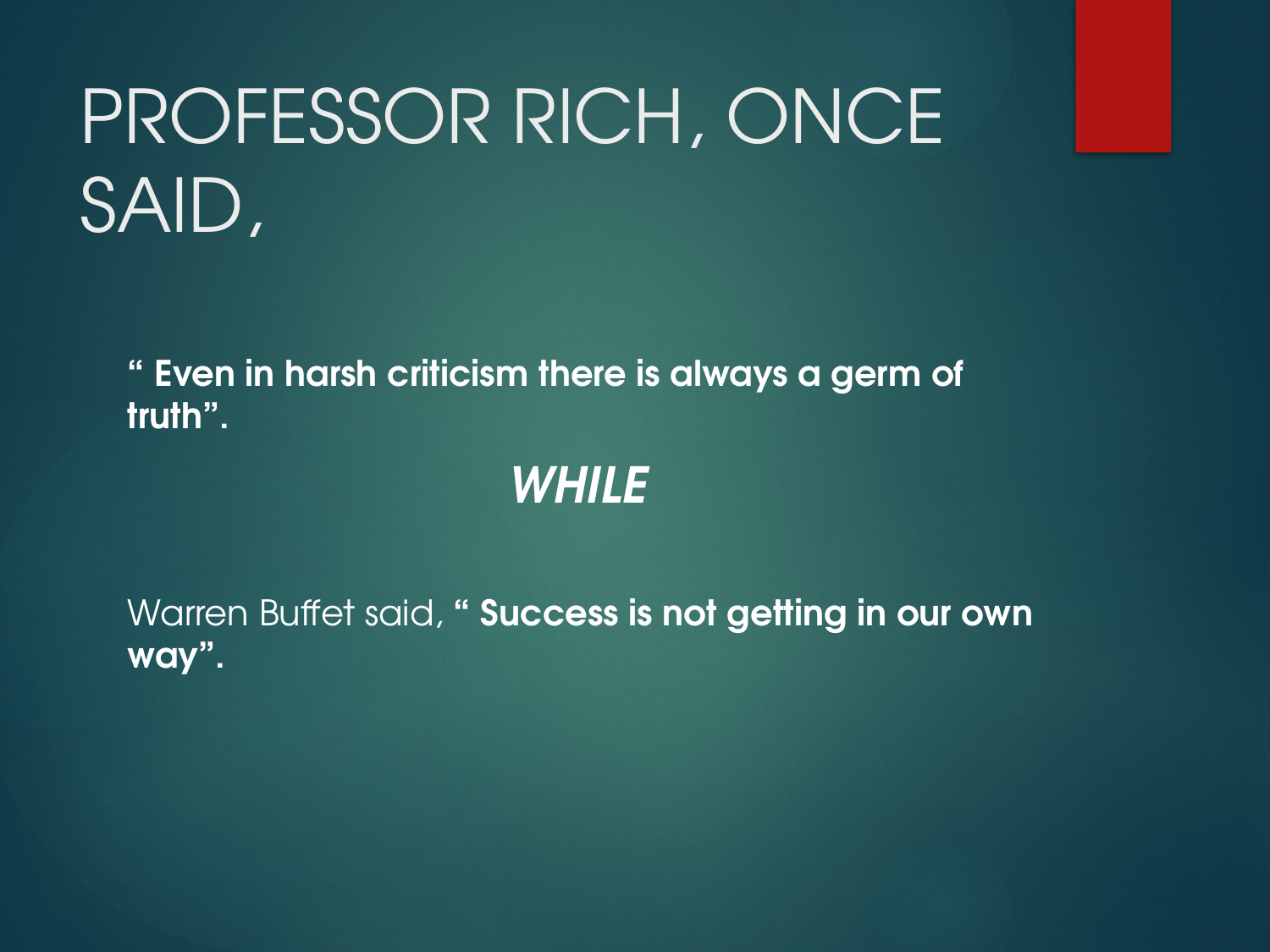

# PROFESSOR RICH, ONCE  SAID,

“ Even in harsh criticism there is always a germ of truth”.
WHILE

Warren Buffet said, “ Success is not getting in our own way”.